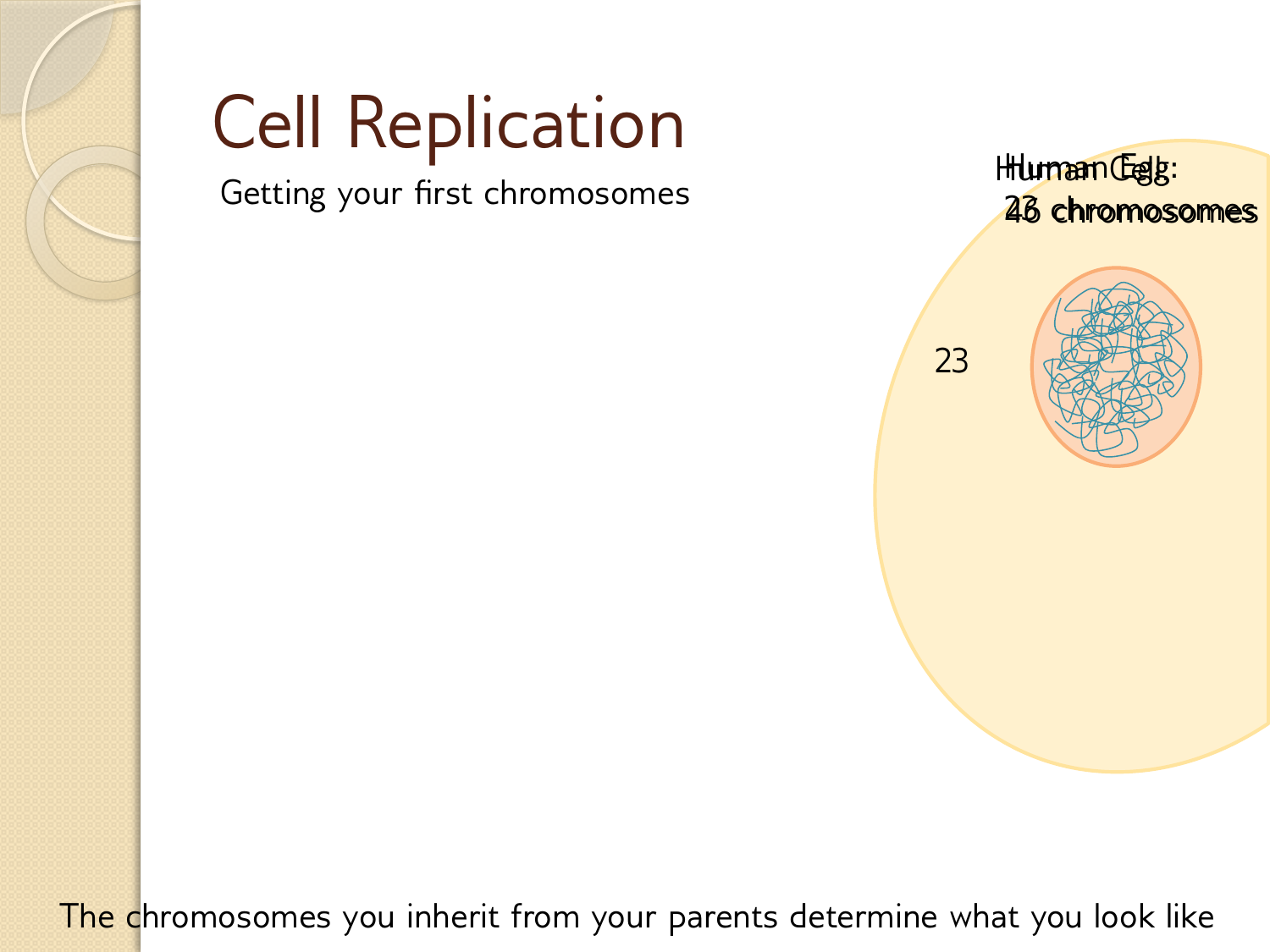

# Cell Replication

Human Egg:
23 chromosomes

Human Cell:
 46 chromosomes
Getting your first chromosomes

23

The chromosomes you inherit from your parents determine what you look like